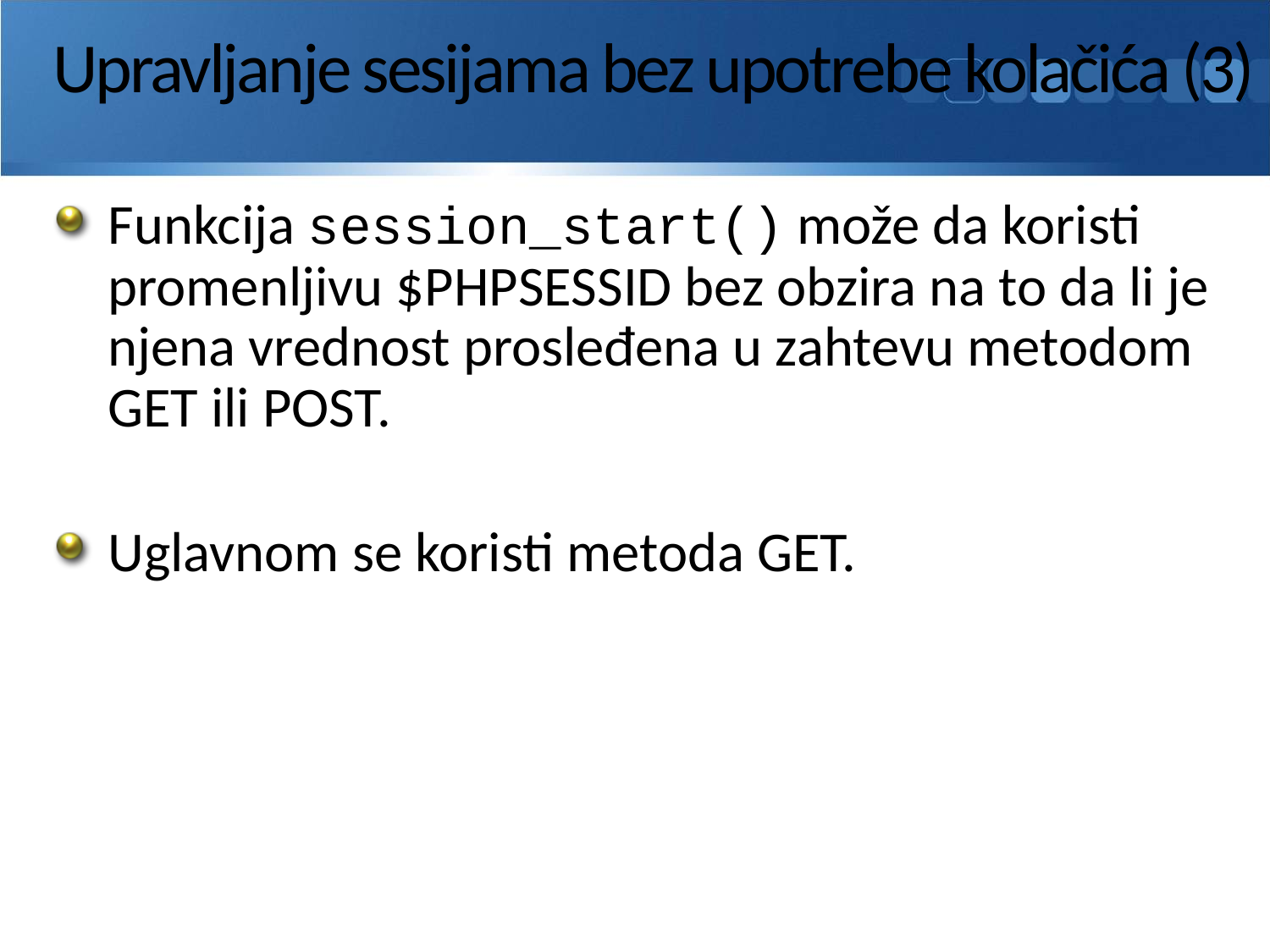

# Upravljanje sesijama bez upotrebe kolačića (3)
Funkcija session_start() može da koristi promenljivu $PHPSESSID bez obzira na to da li je njena vrednost prosleđena u zahtevu metodom GET ili POST.

Uglavnom se koristi metoda GET.